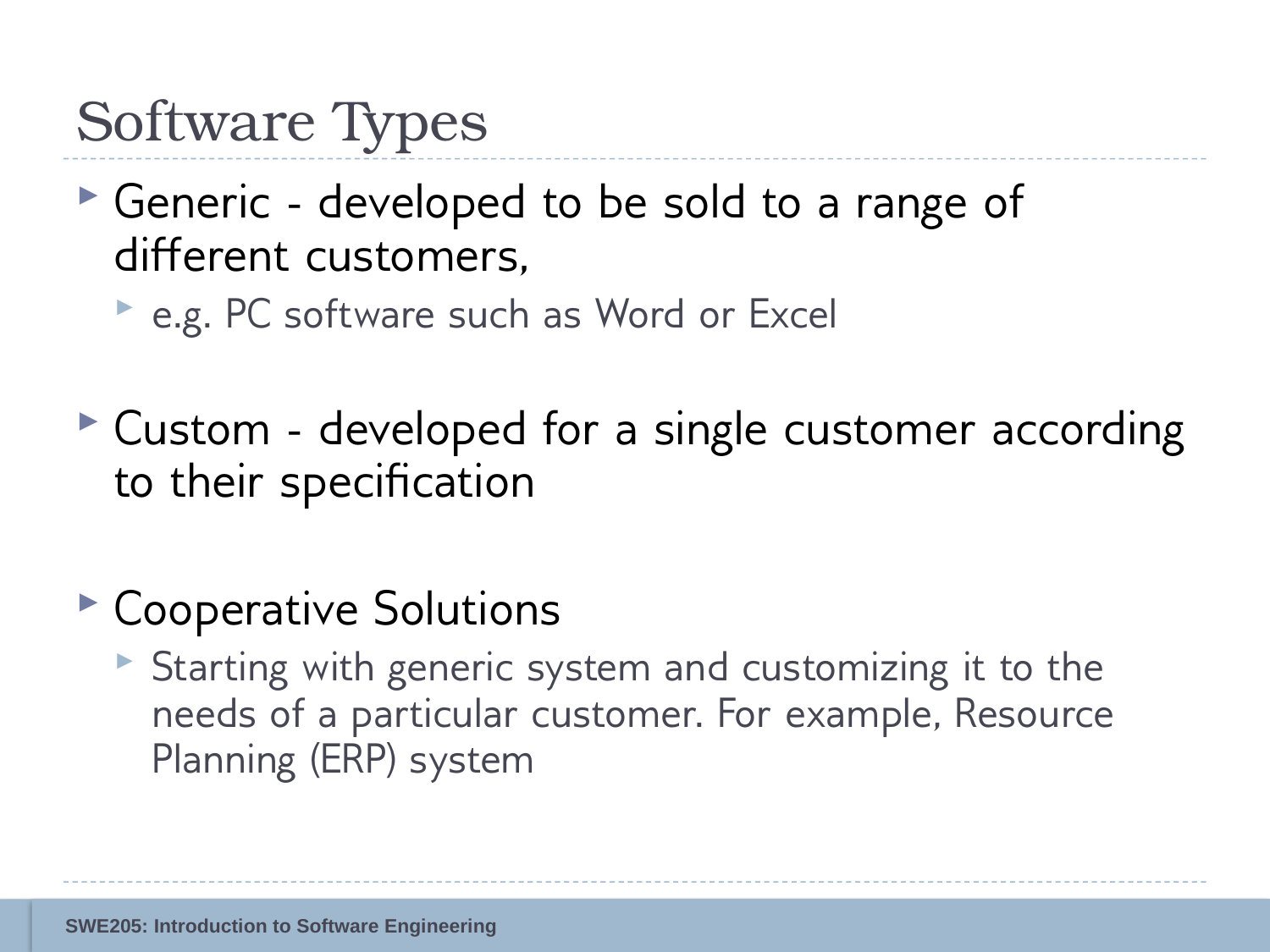

# Software Types
Generic - developed to be sold to a range of different customers,
e.g. PC software such as Word or Excel

Custom - developed for a single customer according to their specification

Cooperative Solutions
Starting with generic system and customizing it to the needs of a particular customer. For example, Resource Planning (ERP) system

9